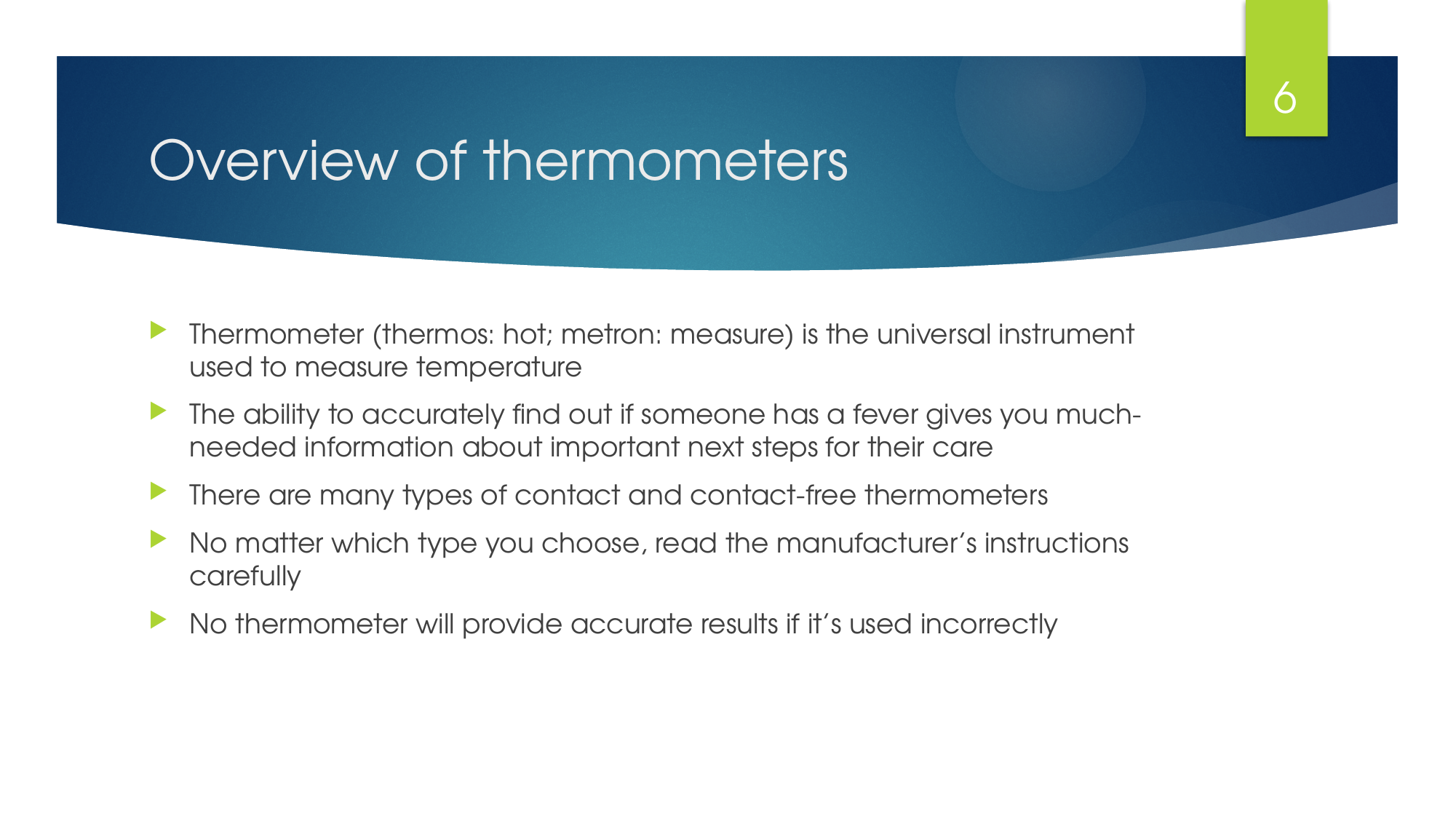

6
# Overview of thermometers
Thermometer (thermos: hot; metron: measure) is the universal instrument used to measure temperature
The ability to accurately find out if someone has a fever gives you much-needed information about important next steps for their care
There are many types of contact and contact-free thermometers
No matter which type you choose, read the manufacturer’s instructions carefully
No thermometer will provide accurate results if it’s used incorrectly